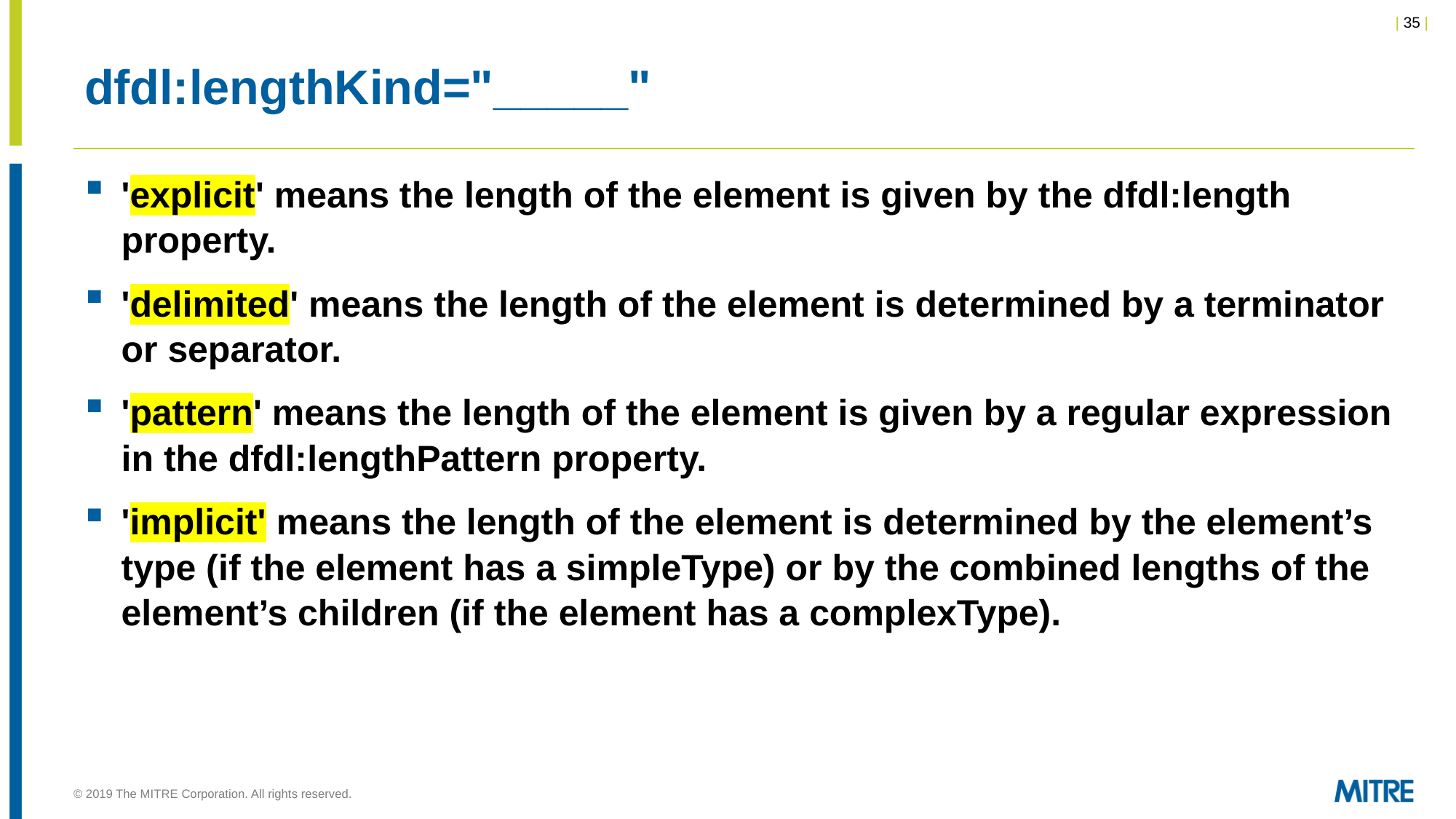

# dfdl:lengthKind="_____"
'explicit' means the length of the element is given by the dfdl:length property.
'delimited' means the length of the element is determined by a terminator or separator.
'pattern' means the length of the element is given by a regular expression in the dfdl:lengthPattern property.
'implicit' means the length of the element is determined by the element’s type (if the element has a simpleType) or by the combined lengths of the element’s children (if the element has a complexType).
© 2019 The MITRE Corporation. All rights reserved.